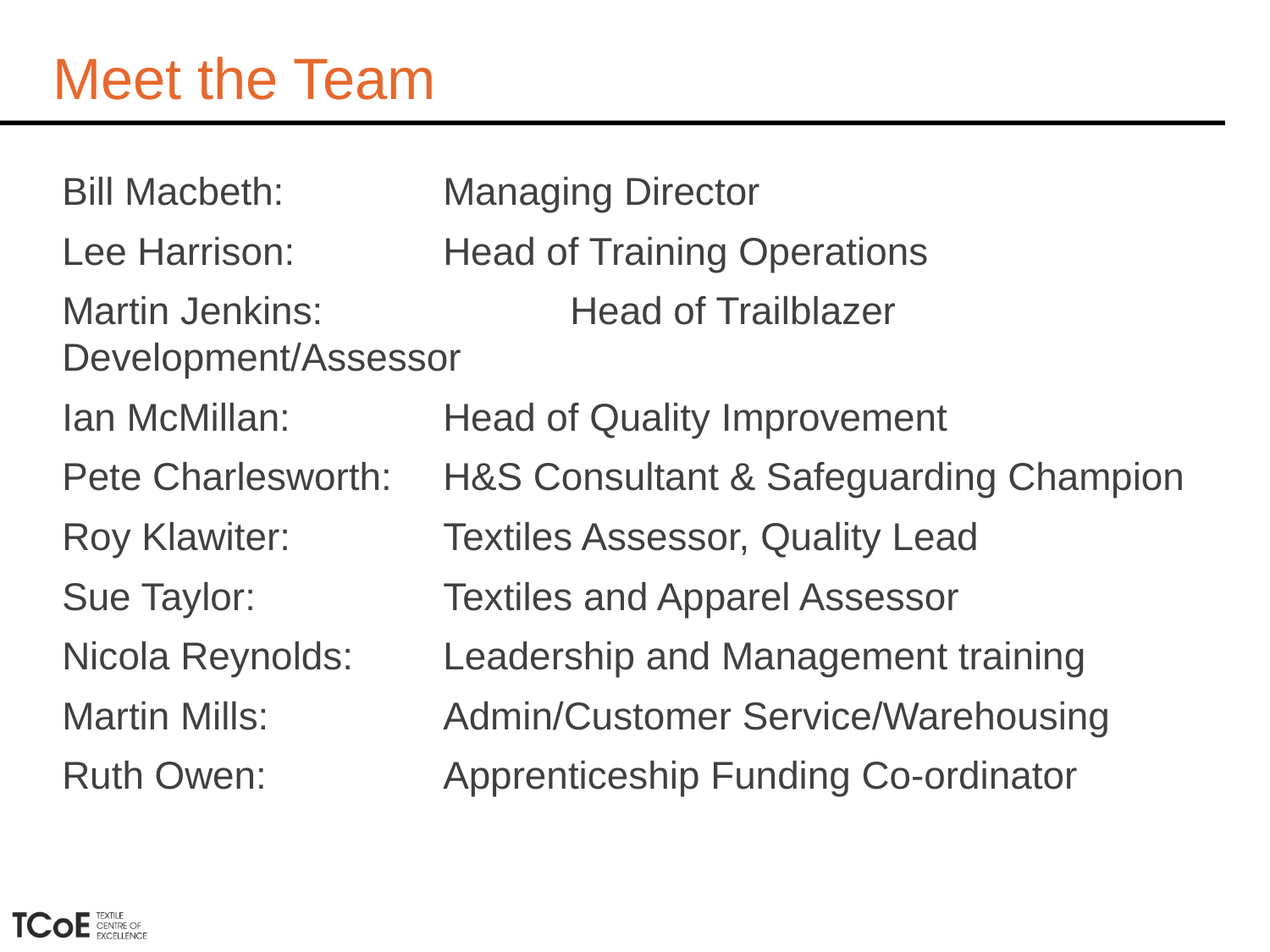

# Meet the Team
Bill Macbeth:		Managing Director
Lee Harrison:		Head of Training Operations
Martin Jenkins:		Head of Trailblazer Development/Assessor
Ian McMillan:		Head of Quality Improvement
Pete Charlesworth:	H&S Consultant & Safeguarding Champion
Roy Klawiter:		Textiles Assessor, Quality Lead
Sue Taylor:		Textiles and Apparel Assessor
Nicola Reynolds:	Leadership and Management training
Martin Mills:		Admin/Customer Service/Warehousing
Ruth Owen:		Apprenticeship Funding Co-ordinator